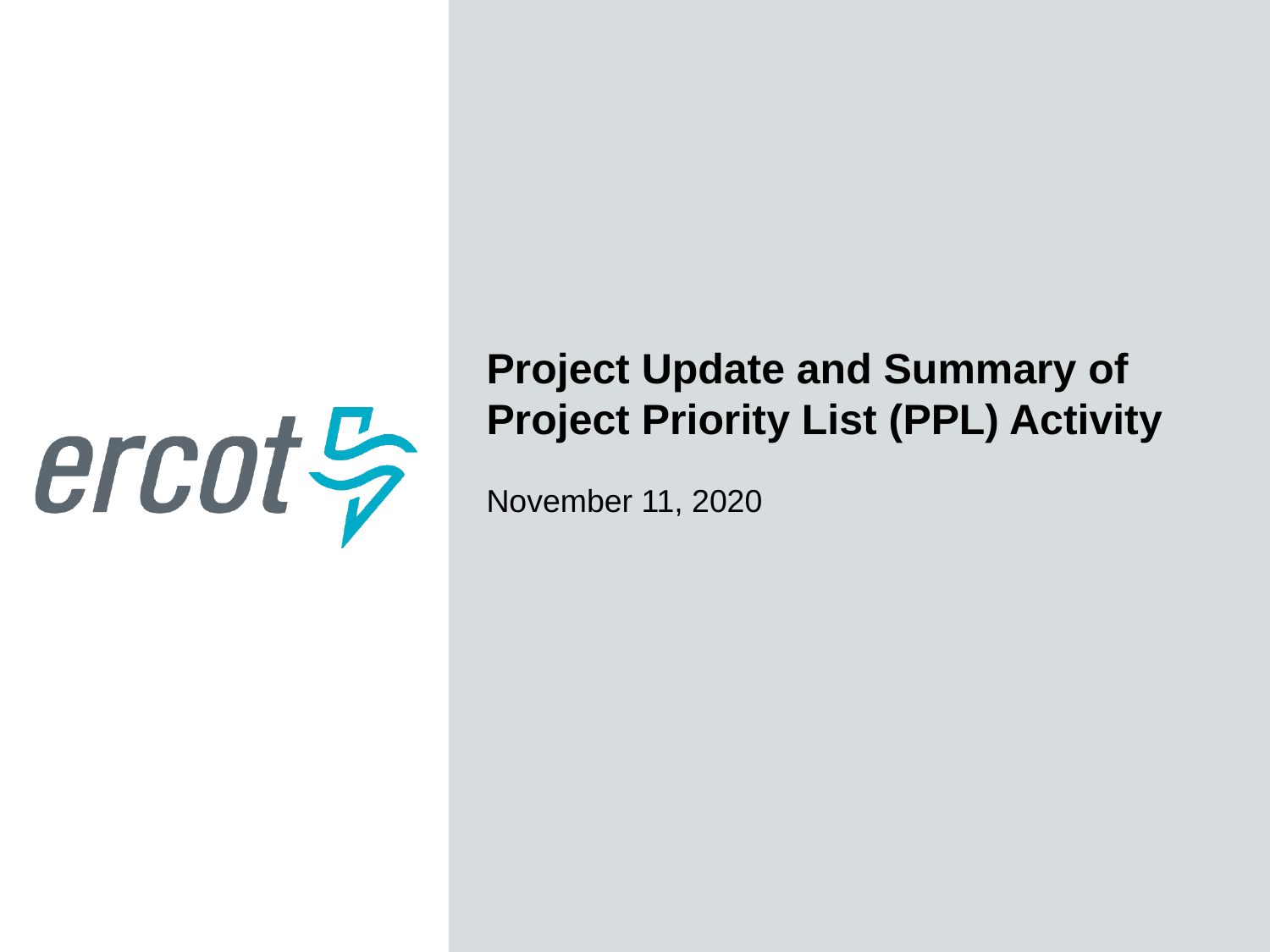

Project Update and Summary of
Project Priority List (PPL) Activity

November 11, 2020